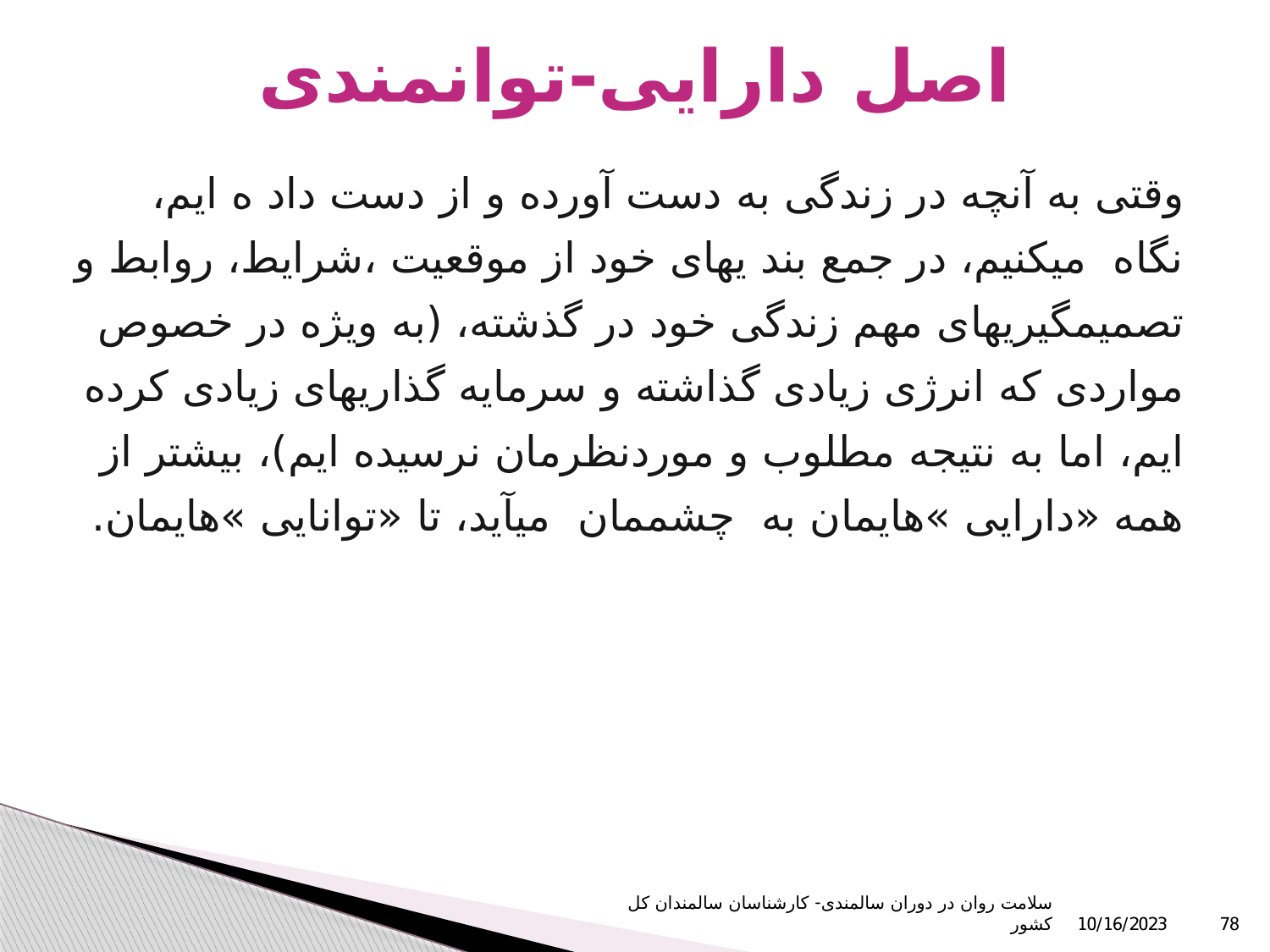

# اصل دارایی-توانمندی
وقتی به آنچه در زندگی به دست آورده و از دست داد ه ایم، نگاه  میکنیم، در جمع بند یهای خود از موقعیت ،شرایط، روابط و تصمیمگیریهای مهم زندگی خود در گذشته، (به ویژه در خصوص مواردی که انرژی زیادی گذاشته و سرمایه گذاریهای زیادی کرده ایم، اما به نتیجه مطلوب و موردنظرمان نرسیده ایم)، بیشتر از همه «دارایی »هایمان به  چشممان  میآید، تا «توانایی »هایمان.
سلامت روان در دوران سالمندی- کارشناسان سالمندان کل کشور
10/16/2023
78